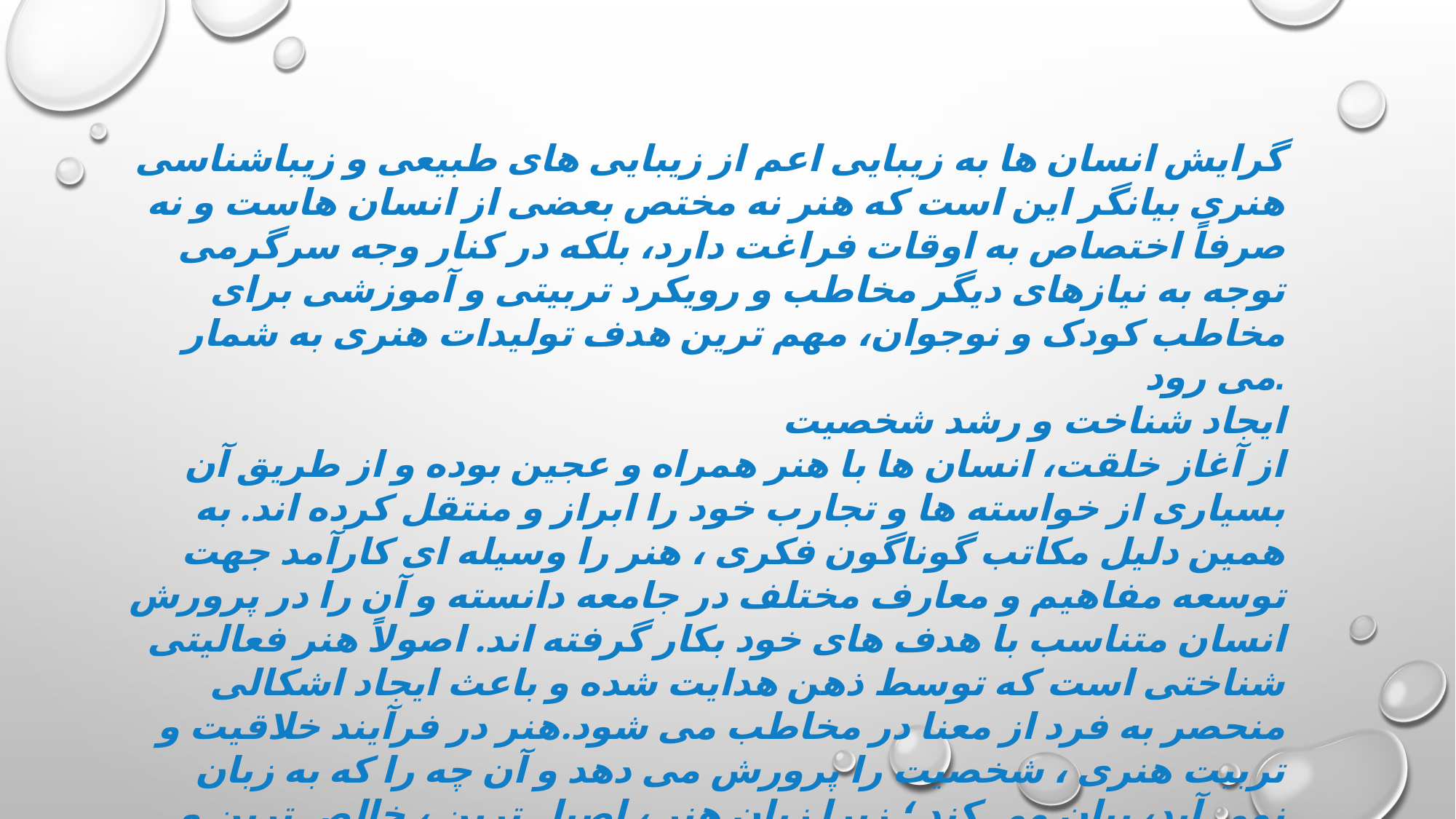

گرایش انسان ها به زیبایی اعم از زیبایی های طبیعی و زیباشناسی هنری بیانگر این است که هنر نه مختص بعضی از انسان هاست و نه صرفاً اختصاص به اوقات فراغت دارد، بلکه در کنار وجه سرگرمی توجه به نیازهای دیگر مخاطب و رویکرد تربیتی و آموزشی برای مخاطب کودک و نوجوان، مهم ترین هدف تولیدات هنری به شمار می رود.
ایجاد شناخت و رشد شخصیت
 از آغاز خلقت، انسان ها با هنر همراه و عجین بوده و از طریق آن بسیاری از خواسته ها و تجارب خود را ابراز و منتقل کرده اند. به همین دلیل مکاتب گوناگون فکری ، هنر را وسیله ای کارآمد جهت توسعه مفاهیم و معارف مختلف در جامعه دانسته و آن را در پرورش انسان متناسب با هدف های خود بکار گرفته اند. اصولاً هنر فعالیتی شناختی است که توسط ذهن هدایت شده و باعث ایجاد اشکالی منحصر به فرد از معنا در مخاطب می شود.هنر در فرآیند خلاقیت و تربیت هنری ، شخصیت را پرورش می دهد و آن چه را که به زبان نمی آید، بیان می کند ؛ زیرا زبان هنر ، اصیل ترین ، خالص ترین و رساترین زبان هاست که به کمک آن می توان افراد جامعه را به سوی پیشرفت و تعالی سوق داد . هنر همچنین کوششی برای خلق زیبایی است تا در مجاورت عالم واقعی ، آمالی مملو از نقش ها و احساسات بی شائبه ، خلق می گردد.